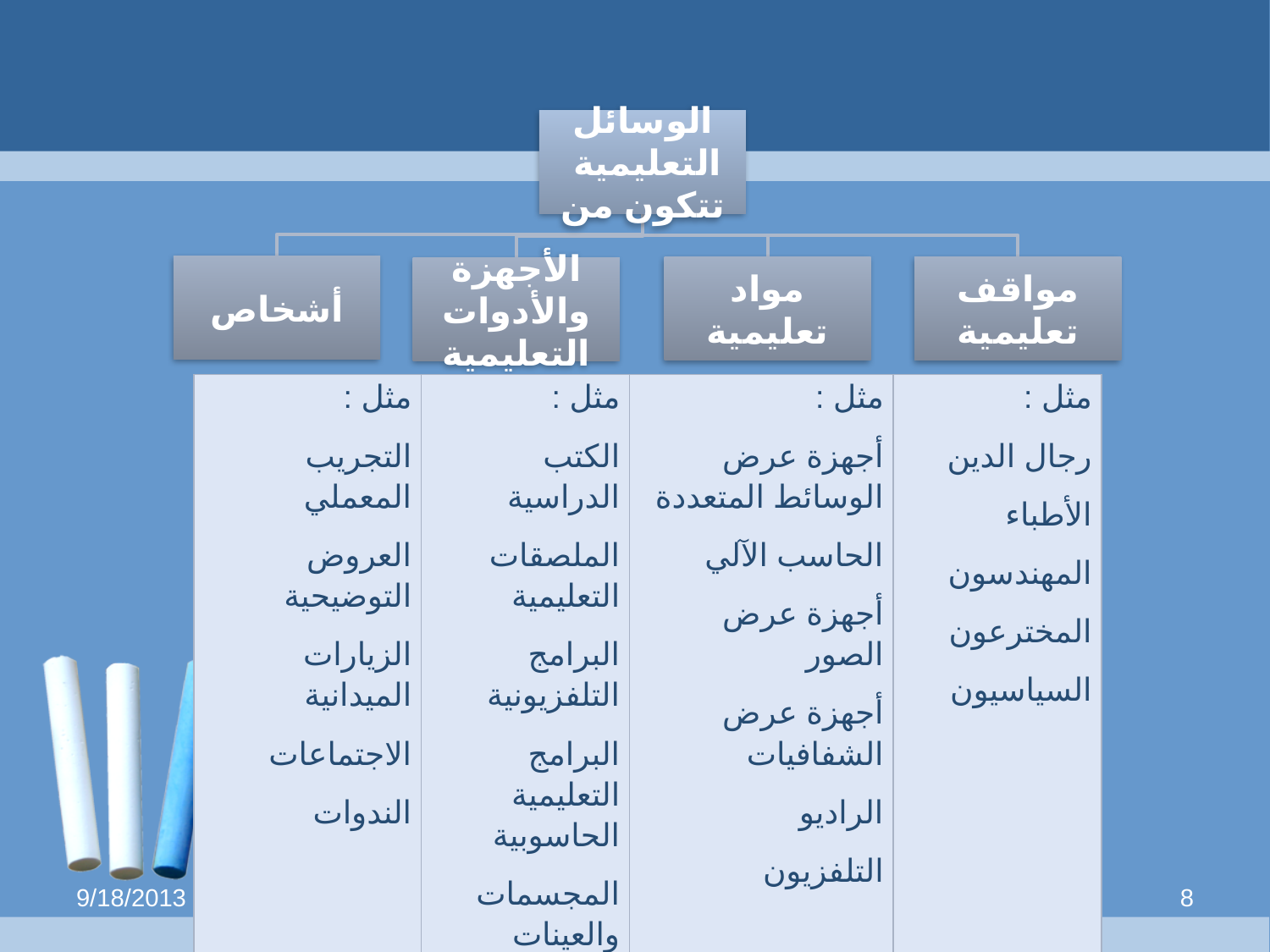

الوسائل التعليمية
تتكون من
الأجهزة والأدوات التعليمية
أشخاص
مواد تعليمية
مواقف تعليمية

| مثل : التجريب المعملي العروض التوضيحية الزيارات الميدانية الاجتماعات الندوات | مثل : الكتب الدراسية الملصقات التعليمية البرامج التلفزيونية البرامج التعليمية الحاسوبية المجسمات والعينات | مثل : أجهزة عرض الوسائط المتعددة الحاسب الآلي أجهزة عرض الصور أجهزة عرض الشفافيات الراديو التلفزيون | مثل : رجال الدين الأطباء المهندسون المخترعون السياسيون |
| --- | --- | --- | --- |
9/18/2013
أ.أريج الخنين
8